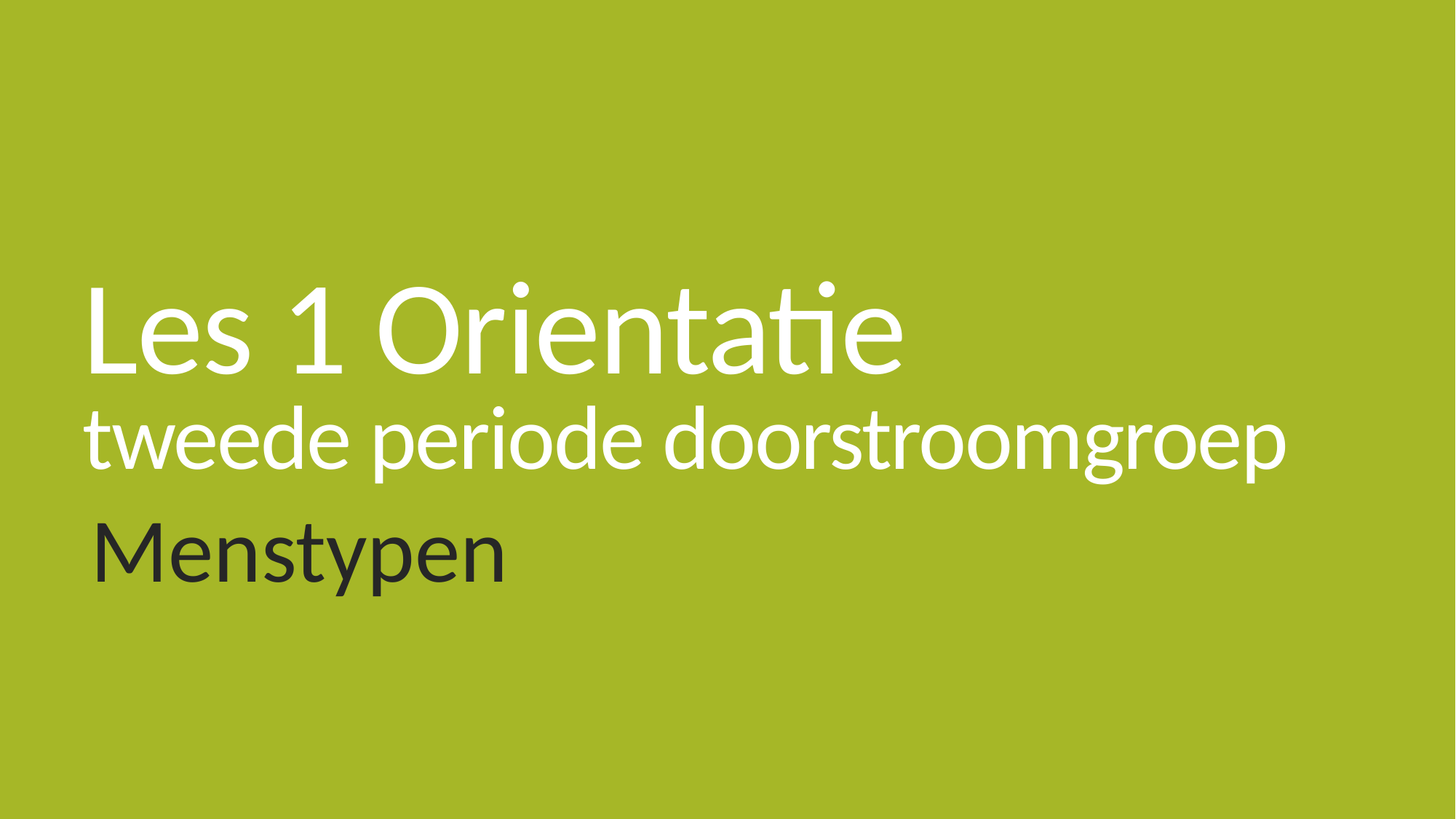

# Les 1 Orientatie tweede periode doorstroomgroep
Menstypen